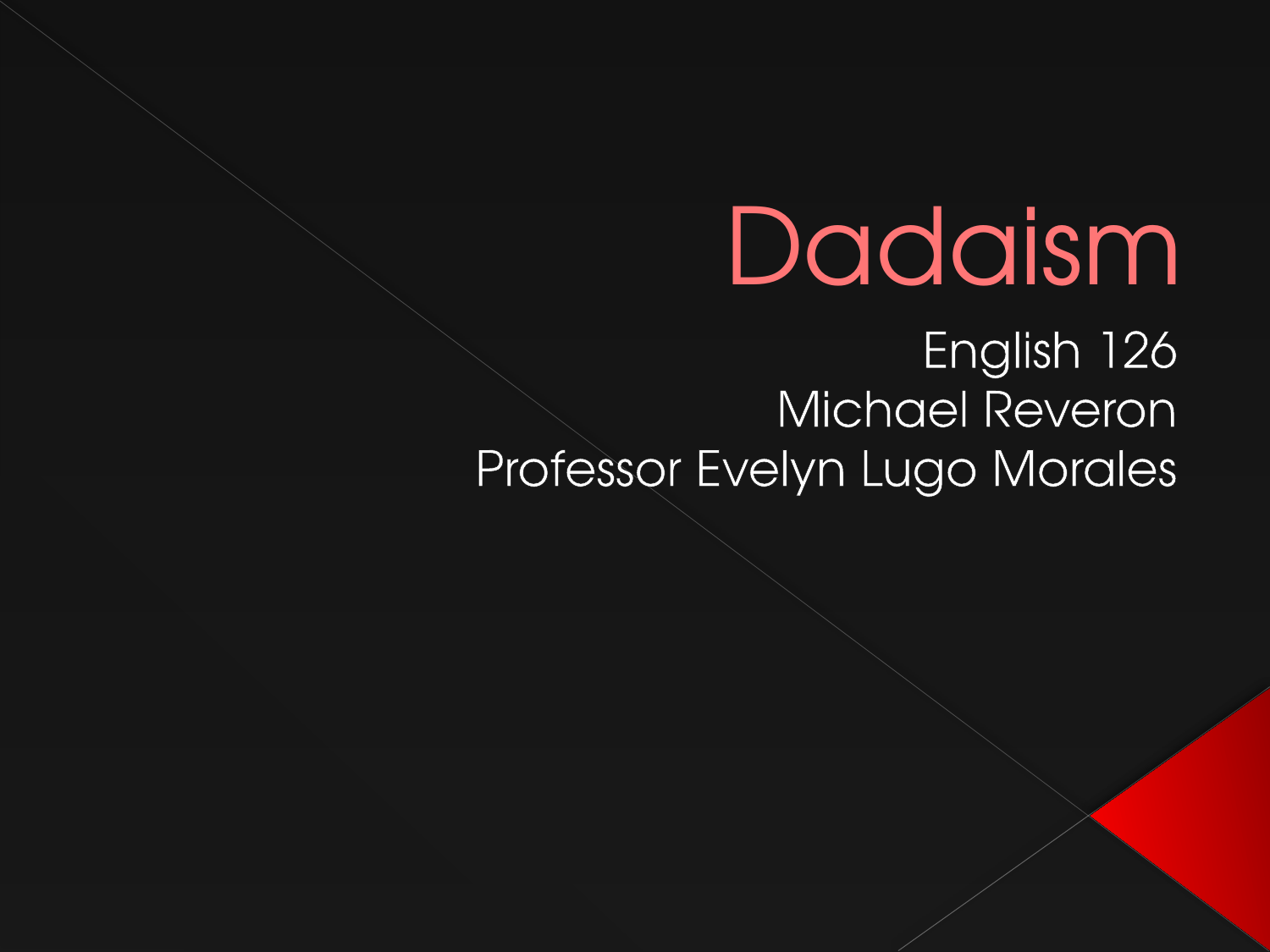

# Dadaism
English 126
Michael Reveron
Professor Evelyn Lugo Morales